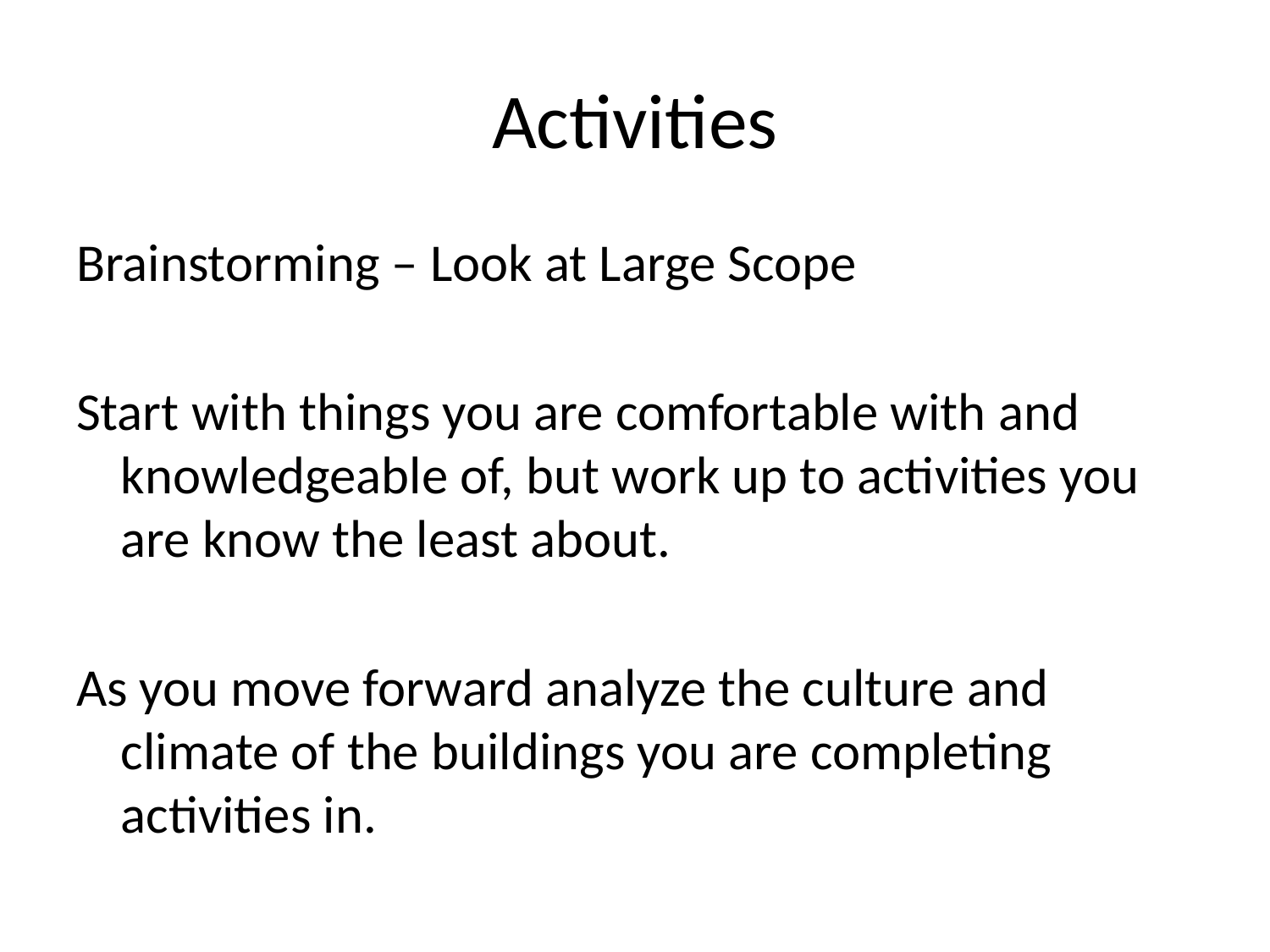

# Activities
Brainstorming – Look at Large Scope

Start with things you are comfortable with and knowledgeable of, but work up to activities you are know the least about.

As you move forward analyze the culture and climate of the buildings you are completing activities in.